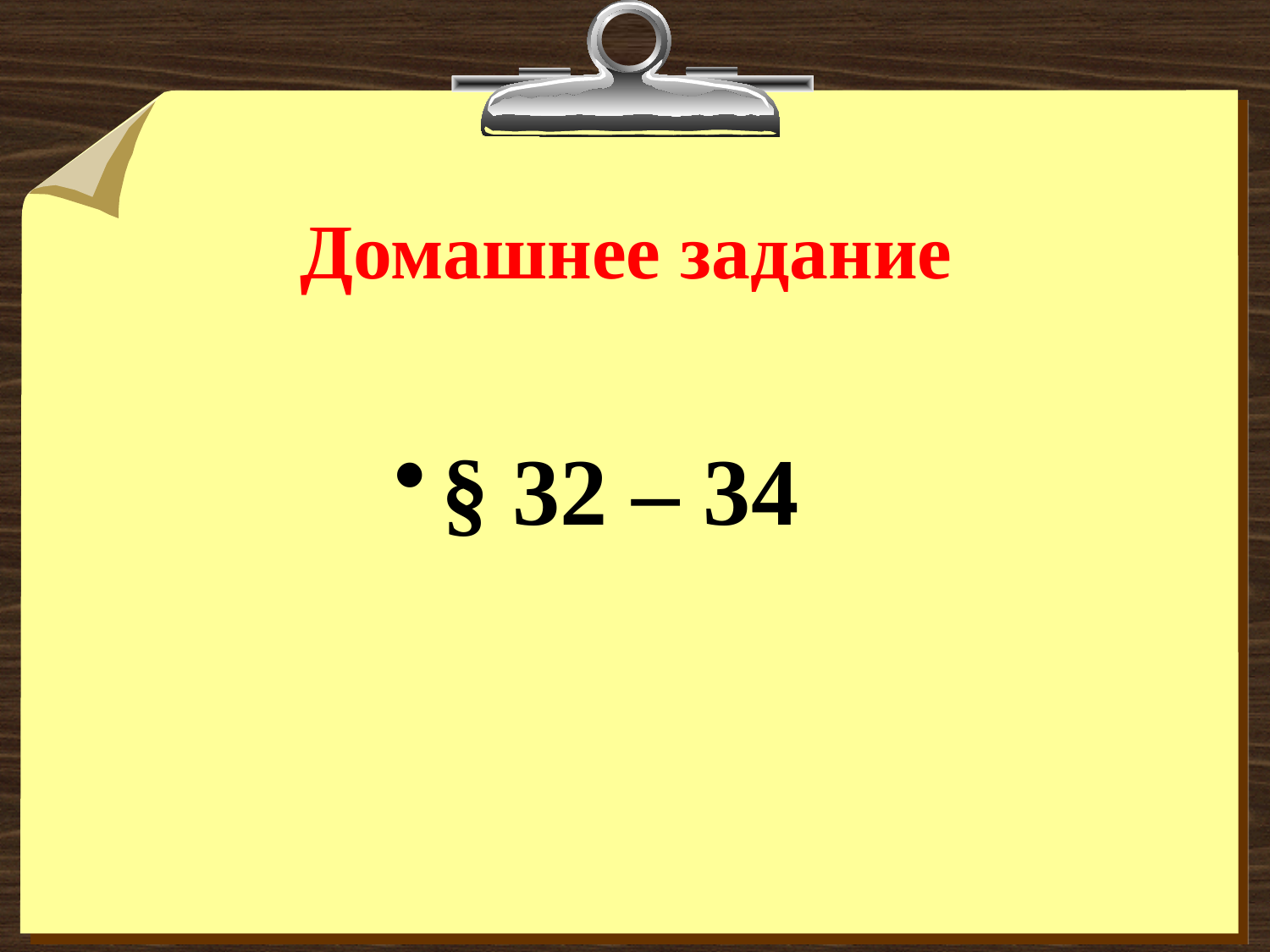

# Домашнее задание
§ 32 – 34